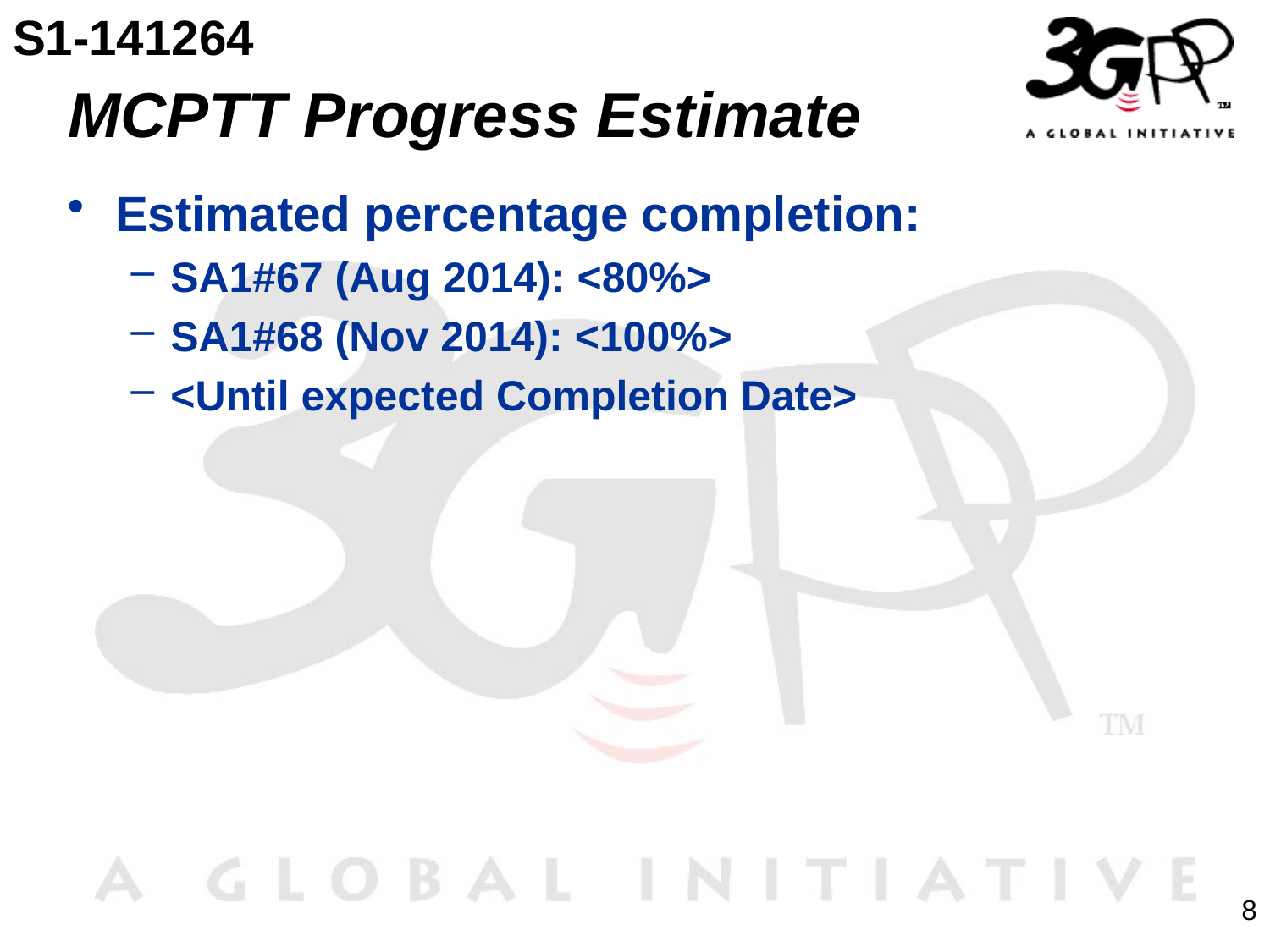

S1-141264
# MCPTT Progress Estimate
Estimated percentage completion:
SA1#67 (Aug 2014): <80%>
SA1#68 (Nov 2014): <100%>
<Until expected Completion Date>
8